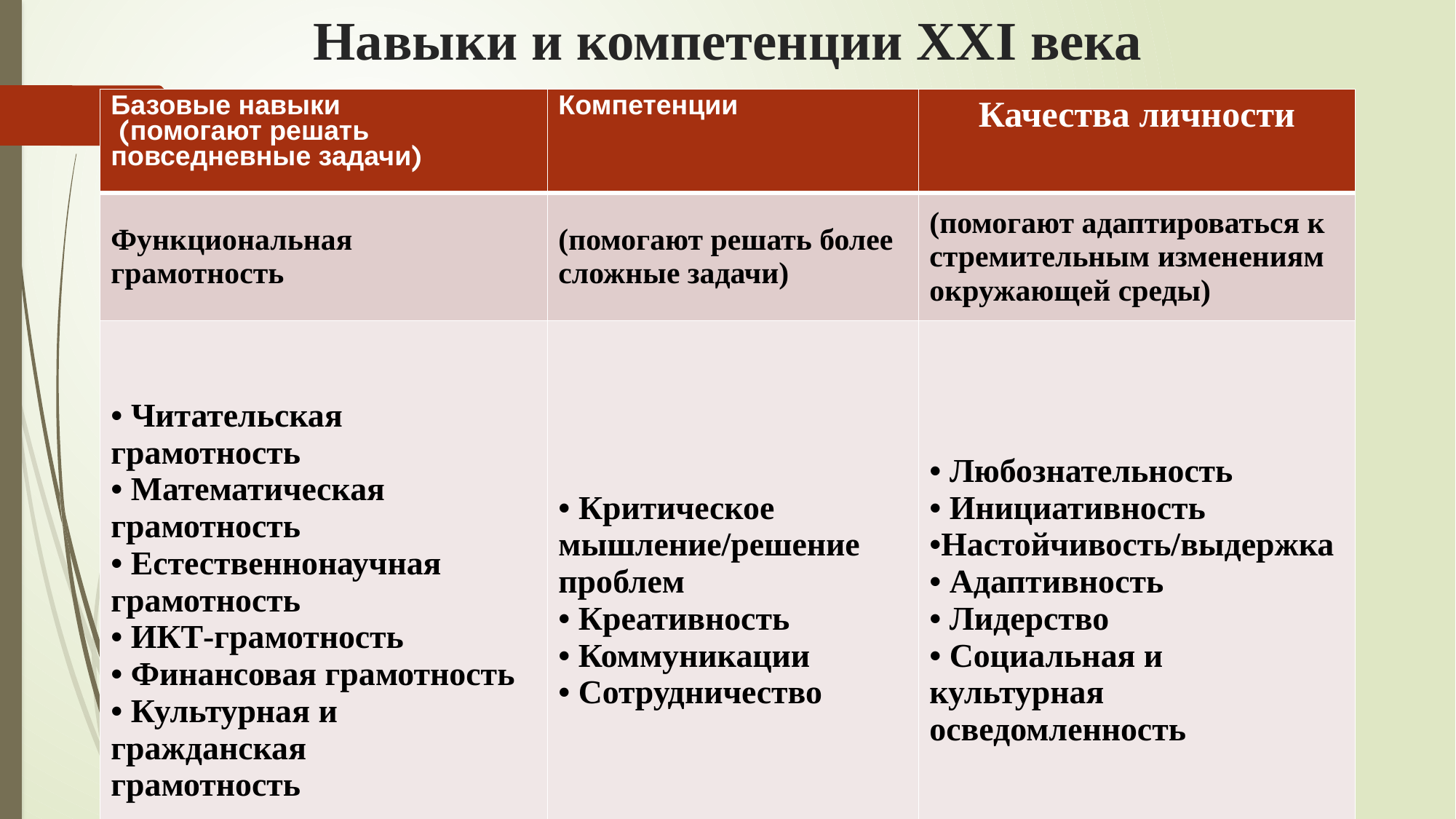

# Навыки и компетенции XXI века
| Базовые навыки (помогают решать повседневные задачи) | Компетенции | Качества личности |
| --- | --- | --- |
| Функциональная грамотность | (помогают решать более сложные задачи) | (помогают адаптироваться к стремительным изменениям окружающей среды) |
| • Читательская грамотность • Математическая грамотность • Естественнонаучная грамотность • ИКТ-грамотность • Финансовая грамотность • Культурная и гражданская грамотность | • Критическое мышление/решение проблем • Креативность • Коммуникации • Сотрудничество | • Любознательность • Инициативность •Настойчивость/выдержка • Адаптивность • Лидерство • Социальная и культурная осведомленность |
|  |  |  |
|  |  |  |
|  |  |  |
|  |  |  |
|  |  |  |
|  |  |  |
|  |  |  |